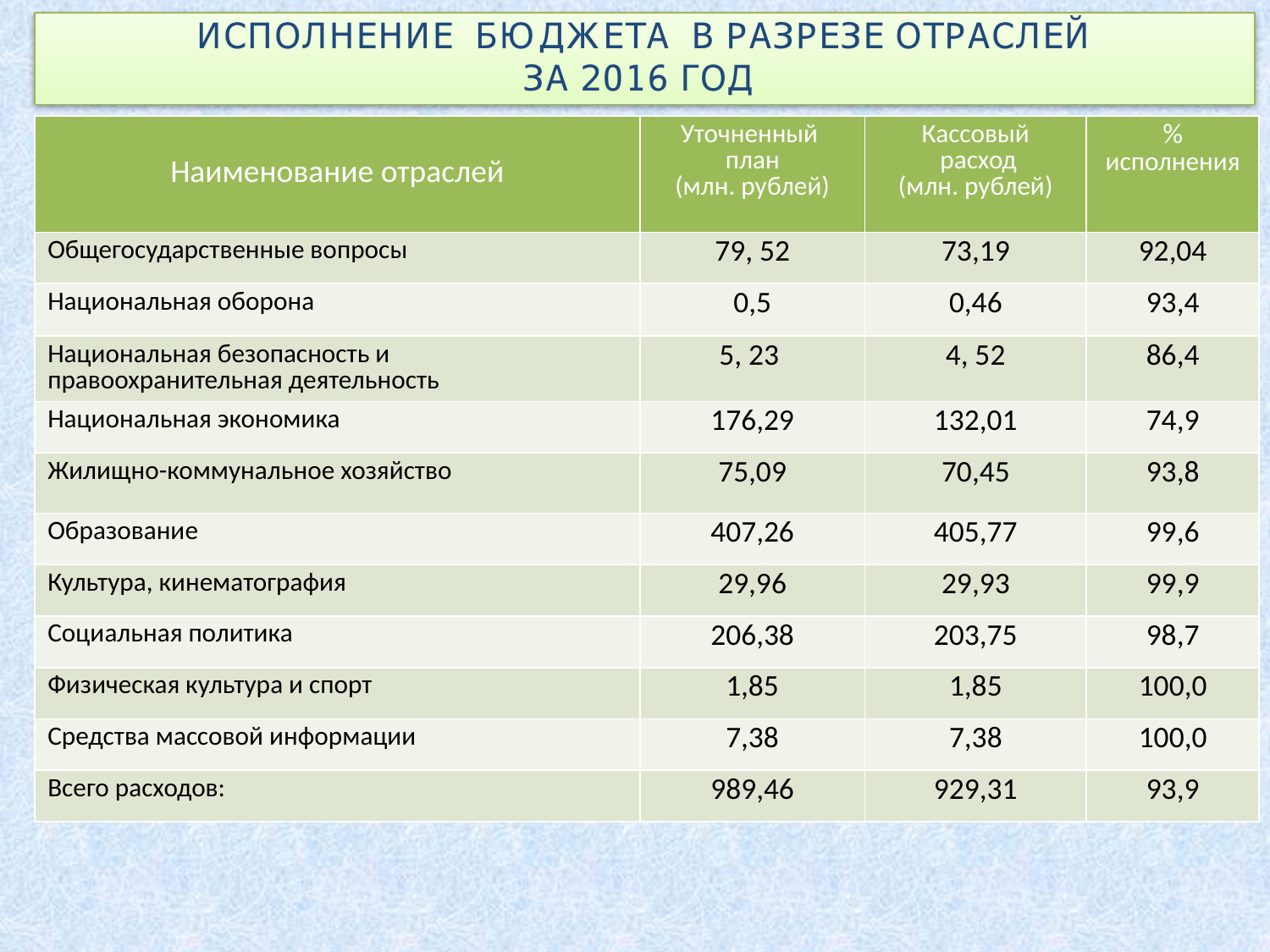

ИСПОЛНЕНИЕ  БЮДЖЕТА  В РАЗРЕЗЕ ОТРАСЛЕЙ
 ЗА 2016 ГОД
| Наименование отраслей | Уточненный план (млн. рублей) | Кассовый расход (млн. рублей) | % исполнения |
| --- | --- | --- | --- |
| Общегосударственные вопросы | 79, 52 | 73,19 | 92,04 |
| Национальная оборона | 0,5 | 0,46 | 93,4 |
| Национальная безопасность и правоохранительная деятельность | 5, 23 | 4, 52 | 86,4 |
| Национальная экономика | 176,29 | 132,01 | 74,9 |
| Жилищно-коммунальное хозяйство | 75,09 | 70,45 | 93,8 |
| Образование | 407,26 | 405,77 | 99,6 |
| Культура, кинематография | 29,96 | 29,93 | 99,9 |
| Социальная политика | 206,38 | 203,75 | 98,7 |
| Физическая культура и спорт | 1,85 | 1,85 | 100,0 |
| Средства массовой информации | 7,38 | 7,38 | 100,0 |
| Всего расходов: | 989,46 | 929,31 | 93,9 |